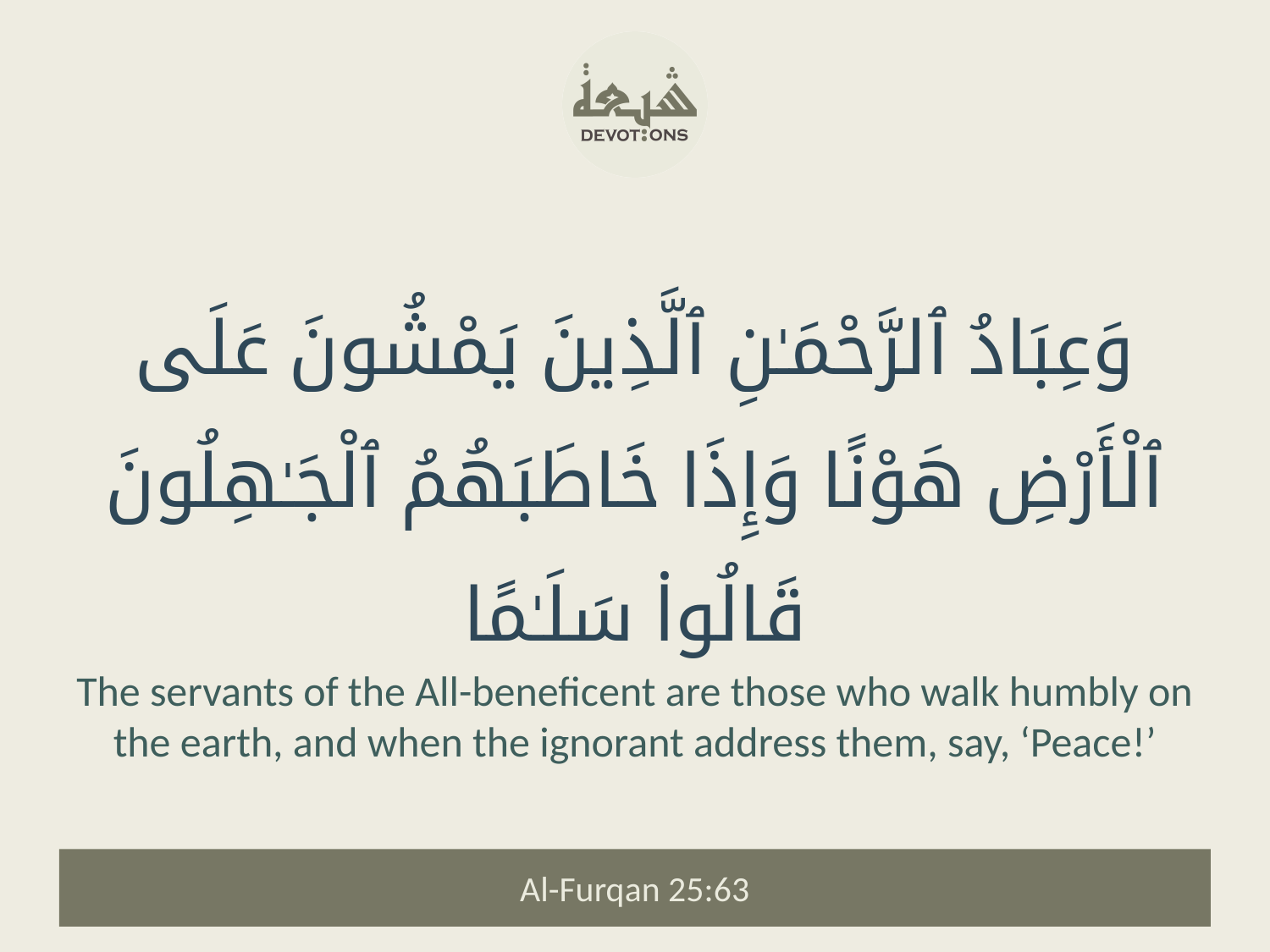

وَعِبَادُ ٱلرَّحْمَـٰنِ ٱلَّذِينَ يَمْشُونَ عَلَى ٱلْأَرْضِ هَوْنًا وَإِذَا خَاطَبَهُمُ ٱلْجَـٰهِلُونَ قَالُوا۟ سَلَـٰمًا
The servants of the All-beneficent are those who walk humbly on the earth, and when the ignorant address them, say, ‘Peace!’
Al-Furqan 25:63